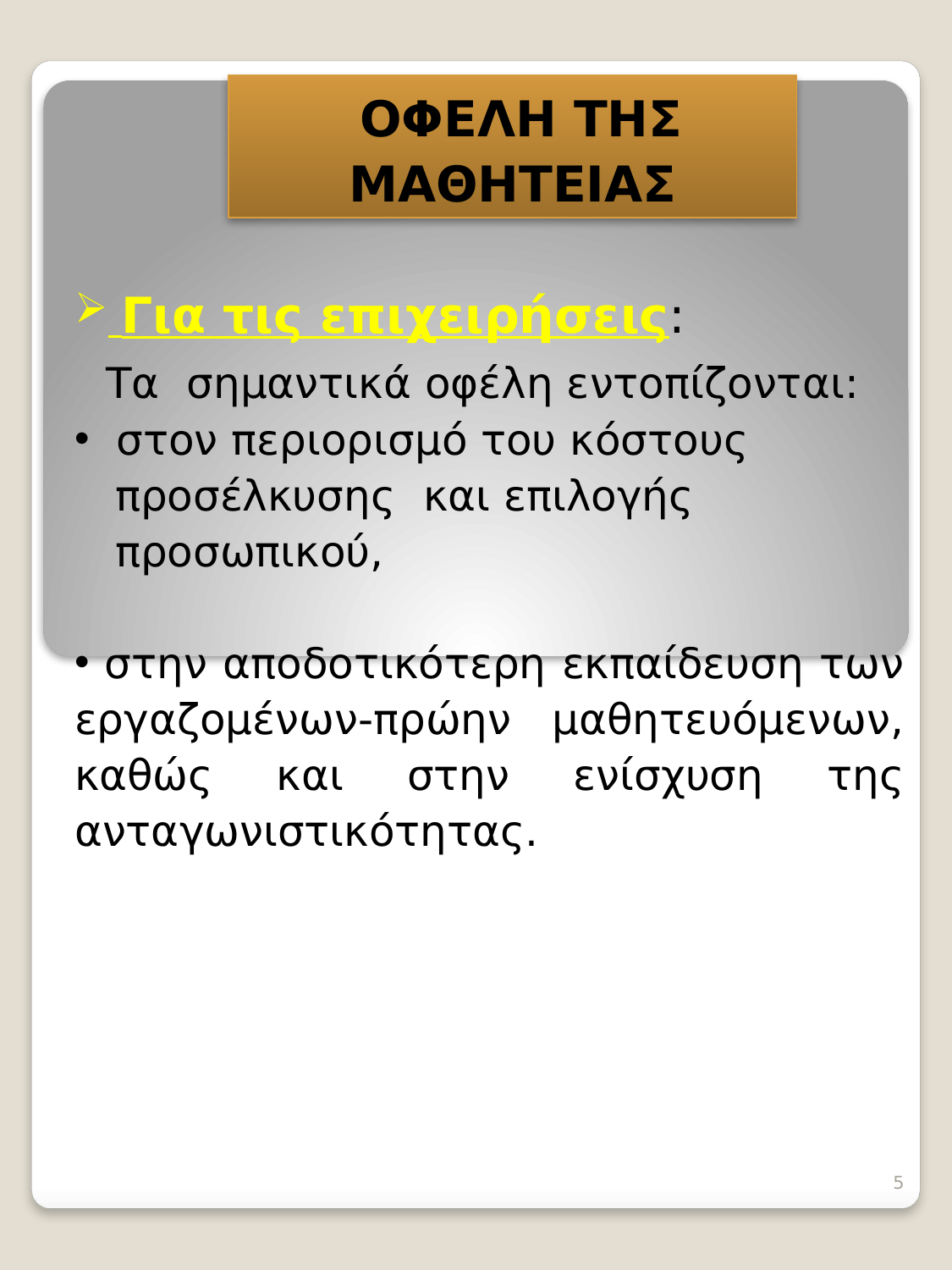

ΟΦΕΛΗ ΤΗΣ ΜΑΘΗΤΕΙΑΣ
 Για τις επιχειρήσεις:
  Τα  σημαντικά οφέλη εντοπίζονται:
  στον περιορισμό του κόστους
   προσέλκυσης  και επιλογής
   προσωπικού,

 στην αποδοτικότερη εκπαίδευση των εργαζομένων-πρώην μαθητευόμενων, καθώς και στην ενίσχυση της ανταγωνιστικότητας.

5